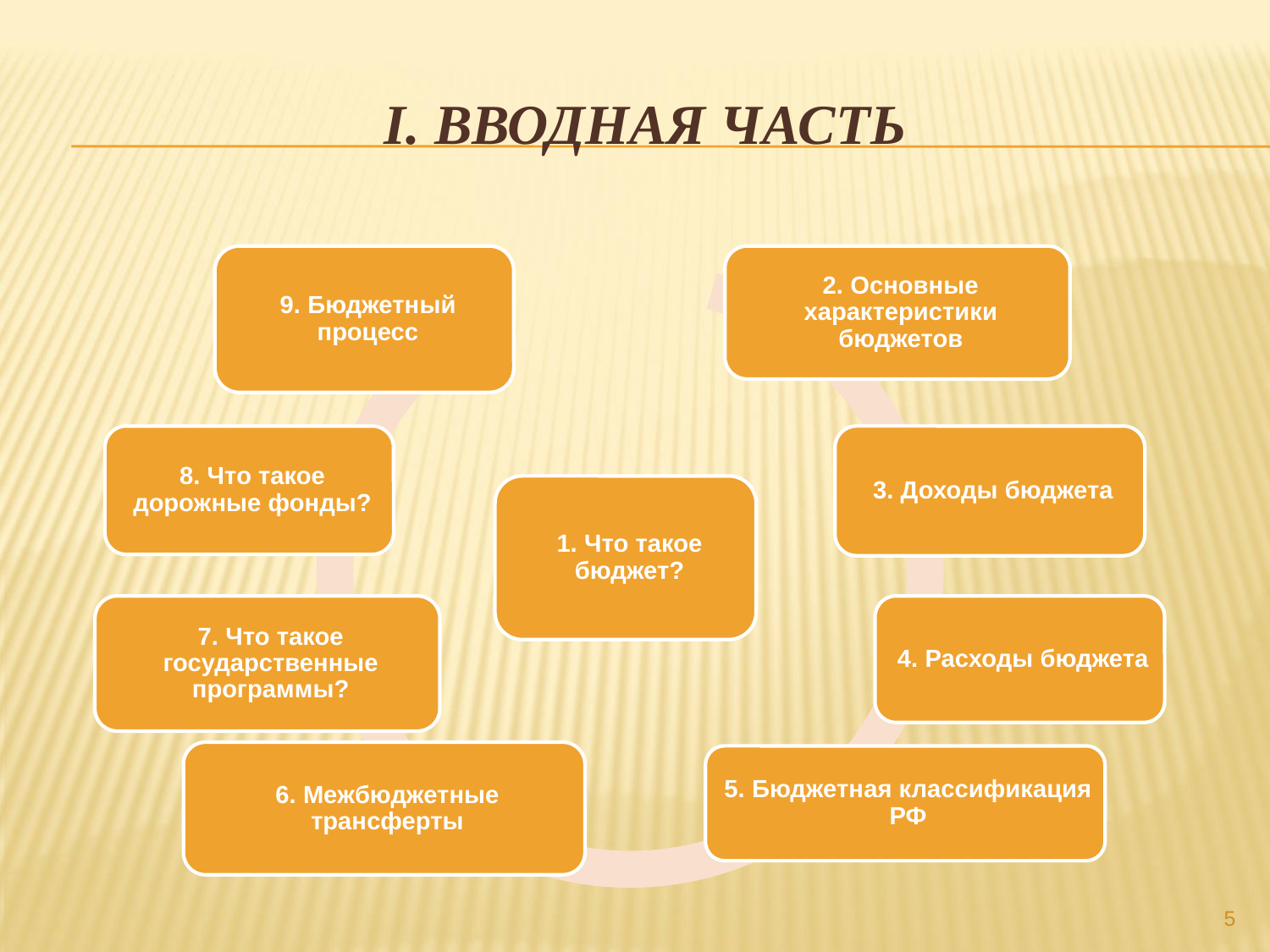

# I. ВВОДНАЯ ЧАСТЬ
1. Что такое бюджет?
2. Основные характеристики бюджетов
3. Доходы бюджета
4. Расходы бюджета
5. Бюджетная классификация РФ
6. Межбюджетные трансферты
7. Что такое государственные программы?
8. Что такое дорожные фонды?
9. Бюджетный процесс
5